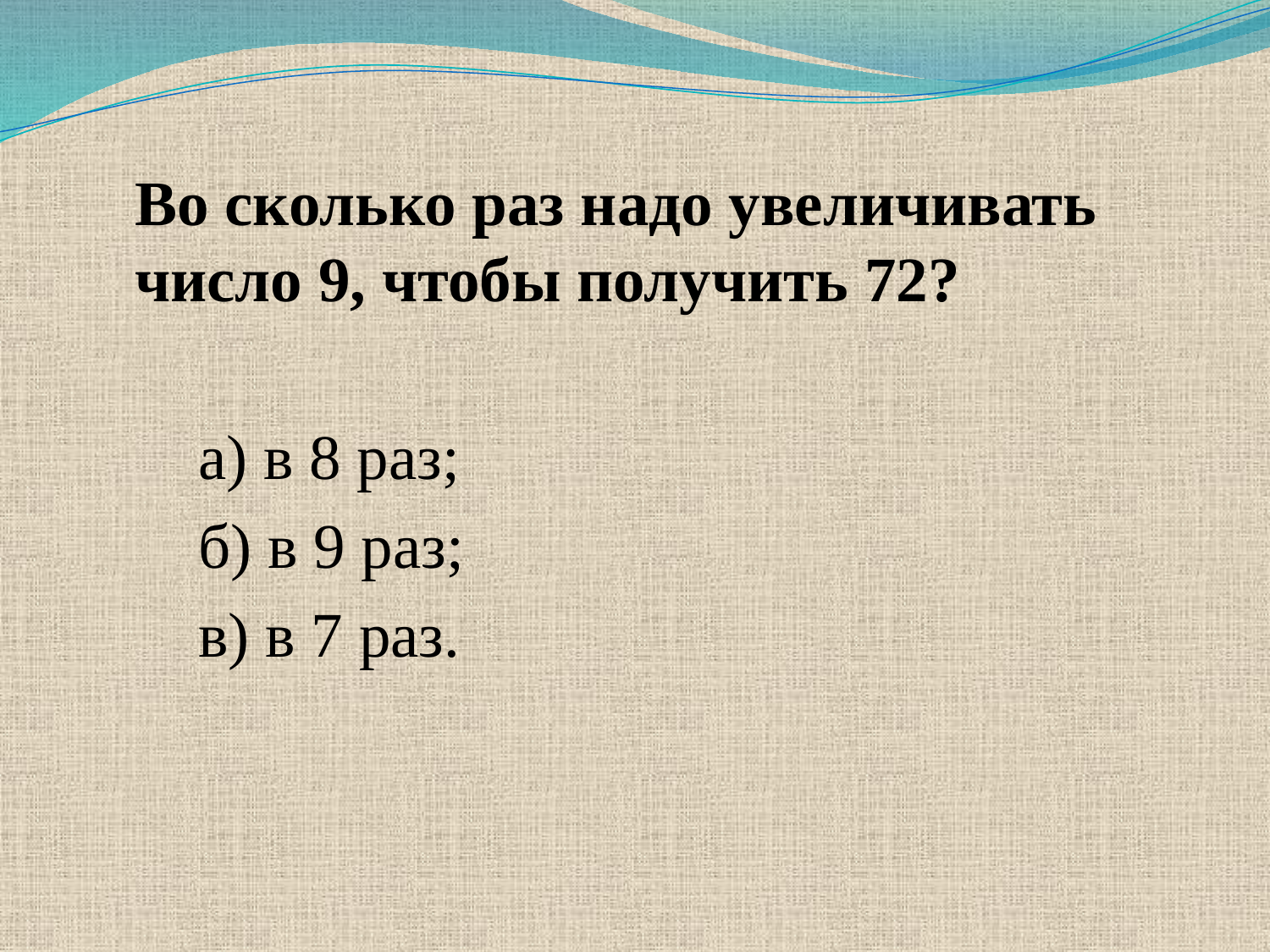

Во сколько раз надо увеличивать число 9, чтобы получить 72?

а) в 8 раз;
б) в 9 раз;
в) в 7 раз.